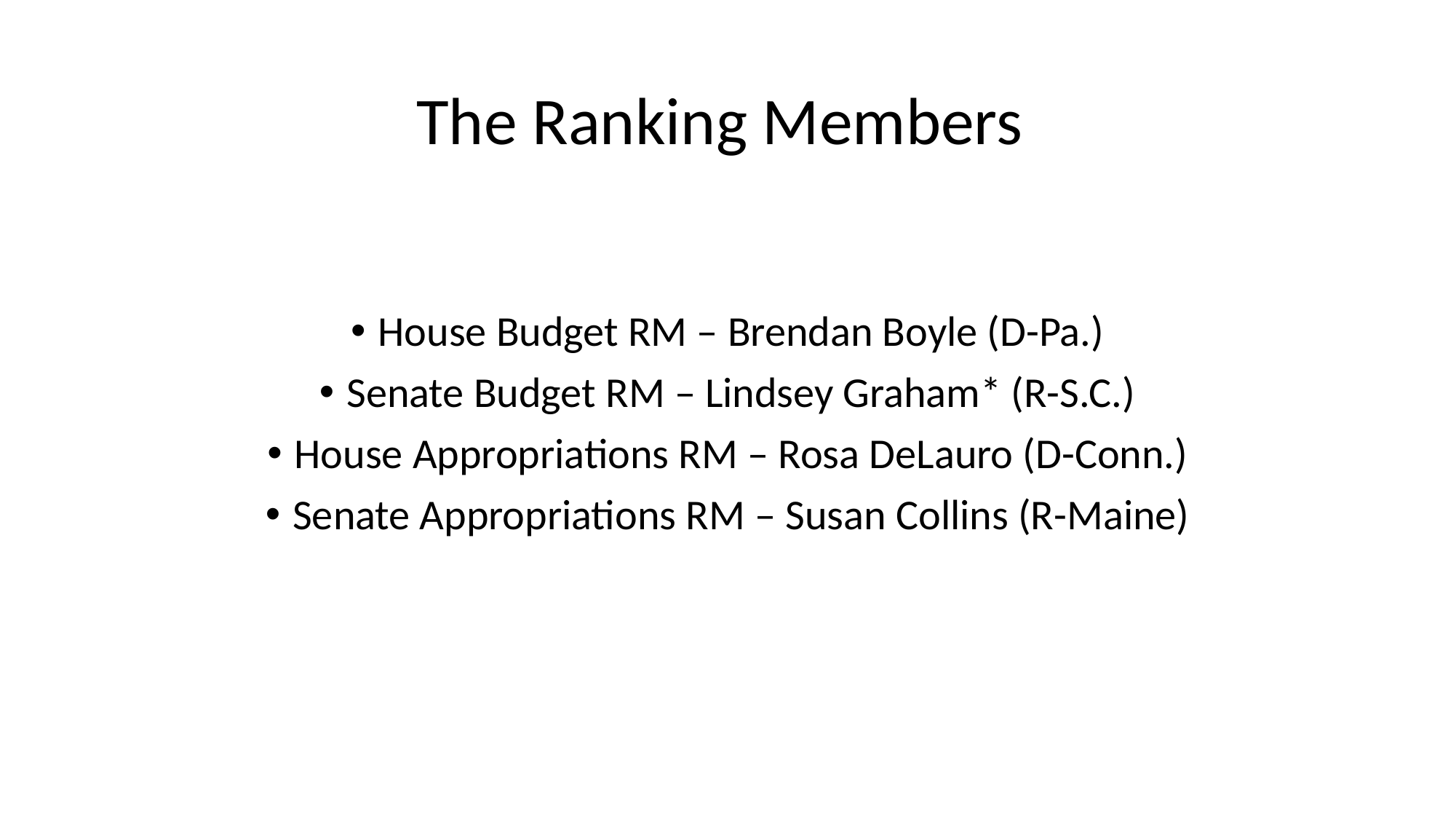

# The Ranking Members
House Budget RM – Brendan Boyle (D-Pa.)
Senate Budget RM – Lindsey Graham* (R-S.C.)
House Appropriations RM – Rosa DeLauro (D-Conn.)
Senate Appropriations RM – Susan Collins (R-Maine)